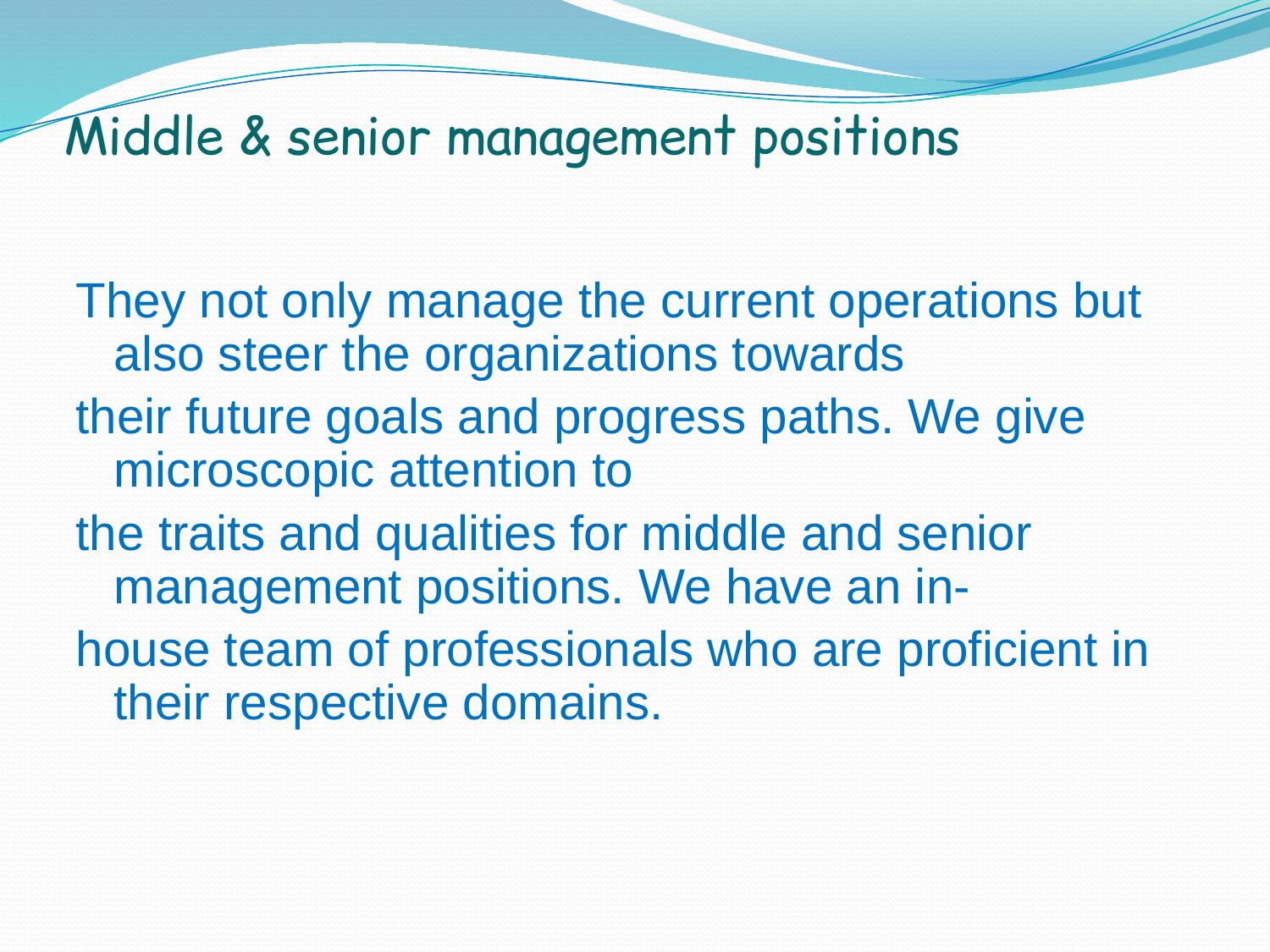

# Middle & senior management positions
They not only manage the current operations but also steer the organizations towards
their future goals and progress paths. We give microscopic attention to
the traits and qualities for middle and senior management positions. We have an in-
house team of professionals who are proficient in their respective domains.